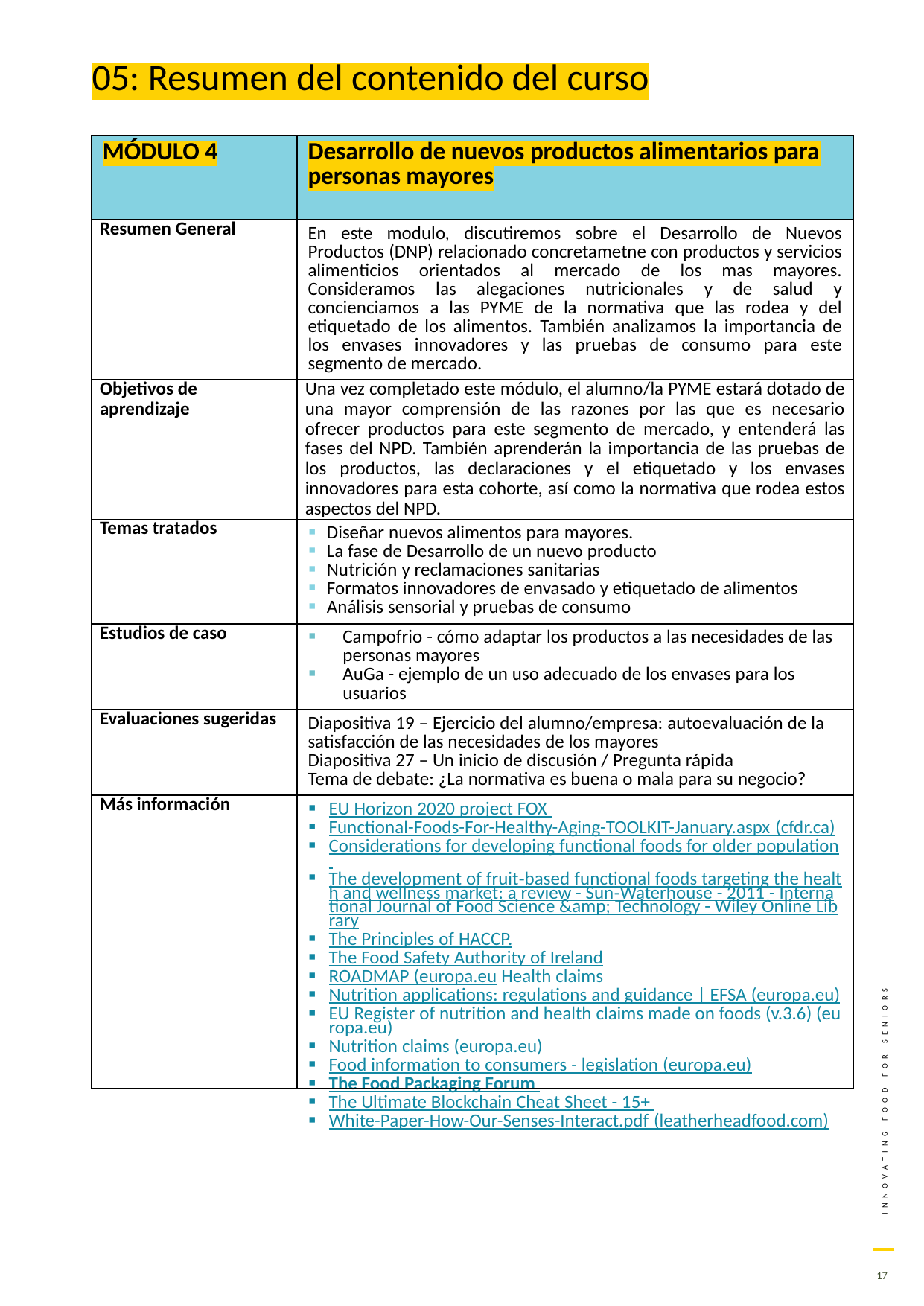

05: Resumen del contenido del curso
| MÓDULO 4 | Desarrollo de nuevos productos alimentarios para personas mayores |
| --- | --- |
| Resumen General | En este modulo, discutiremos sobre el Desarrollo de Nuevos Productos (DNP) relacionado concretametne con productos y servicios alimenticios orientados al mercado de los mas mayores. Consideramos las alegaciones nutricionales y de salud y concienciamos a las PYME de la normativa que las rodea y del etiquetado de los alimentos. También analizamos la importancia de los envases innovadores y las pruebas de consumo para este segmento de mercado. |
| Objetivos de aprendizaje | Una vez completado este módulo, el alumno/la PYME estará dotado de una mayor comprensión de las razones por las que es necesario ofrecer productos para este segmento de mercado, y entenderá las fases del NPD. También aprenderán la importancia de las pruebas de los productos, las declaraciones y el etiquetado y los envases innovadores para esta cohorte, así como la normativa que rodea estos aspectos del NPD. |
| Temas tratados | Diseñar nuevos alimentos para mayores. La fase de Desarrollo de un nuevo producto Nutrición y reclamaciones sanitarias Formatos innovadores de envasado y etiquetado de alimentos Análisis sensorial y pruebas de consumo |
| Estudios de caso | Campofrio - cómo adaptar los productos a las necesidades de las personas mayores AuGa - ejemplo de un uso adecuado de los envases para los usuarios |
| Evaluaciones sugeridas | Diapositiva 19 – Ejercicio del alumno/empresa: autoevaluación de la satisfacción de las necesidades de los mayores Diapositiva 27 – Un inicio de discusión / Pregunta rápida Tema de debate: ¿La normativa es buena o mala para su negocio? |
| Más información | EU Horizon 2020 project FOX Functional-Foods-For-Healthy-Aging-TOOLKIT-January.aspx (cfdr.ca) Considerations for developing functional foods for older population The development of fruit‐based functional foods targeting the health and wellness market: a review - Sun‐Waterhouse - 2011 - International Journal of Food Science &amp; Technology - Wiley Online Library The Principles of HACCP. The Food Safety Authority of Ireland ROADMAP (europa.eu Health claims Nutrition applications: regulations and guidance | EFSA (europa.eu) EU Register of nutrition and health claims made on foods (v.3.6) (europa.eu) Nutrition claims (europa.eu) Food information to consumers - legislation (europa.eu) The Food Packaging Forum The Ultimate Blockchain Cheat Sheet - 15+ White-Paper-How-Our-Senses-Interact.pdf (leatherheadfood.com) |